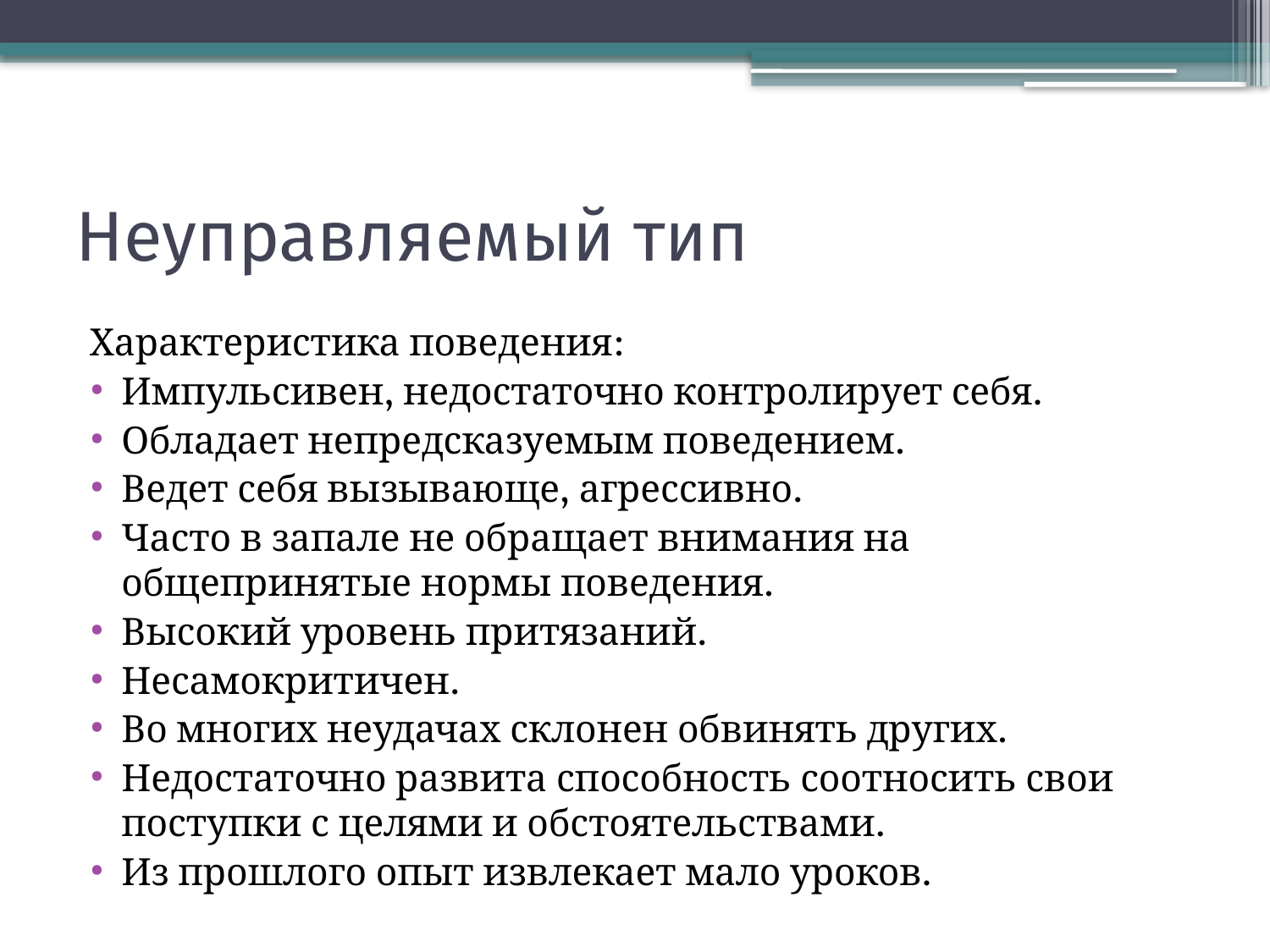

# Неуправляемый тип
Характеристика поведения:
Импульсивен, недостаточно контролирует себя.
Обладает непредсказуемым поведением.
Ведет себя вызывающе, агрессивно.
Часто в запале не обращает внимания на общепринятые нормы поведения.
Высокий уровень притязаний.
Несамокритичен.
Во многих неудачах склонен обвинять других.
Недостаточно развита способность соотносить свои поступки с целями и обстоятельствами.
Из прошлого опыт извлекает мало уроков.